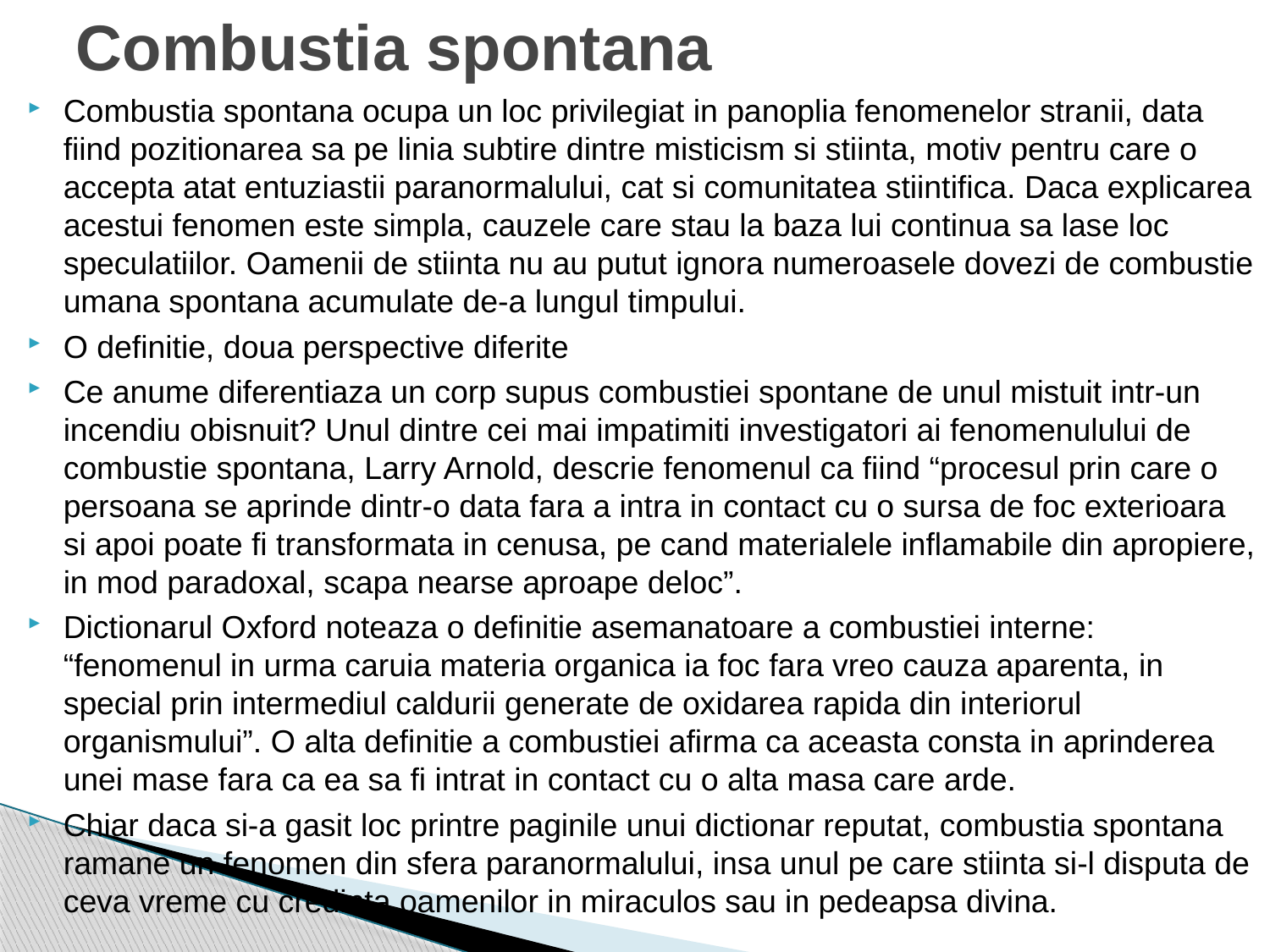

# Combustia spontana
Combustia spontana ocupa un loc privilegiat in panoplia fenomenelor stranii, data fiind pozitionarea sa pe linia subtire dintre misticism si stiinta, motiv pentru care o accepta atat entuziastii paranormalului, cat si comunitatea stiintifica. Daca explicarea acestui fenomen este simpla, cauzele care stau la baza lui continua sa lase loc speculatiilor. Oamenii de stiinta nu au putut ignora numeroasele dovezi de combustie umana spontana acumulate de-a lungul timpului.
O definitie, doua perspective diferite
Ce anume diferentiaza un corp supus combustiei spontane de unul mistuit intr-un incendiu obisnuit? Unul dintre cei mai impatimiti investigatori ai fenomenulului de combustie spontana, Larry Arnold, descrie fenomenul ca fiind “procesul prin care o persoana se aprinde dintr-o data fara a intra in contact cu o sursa de foc exterioara si apoi poate fi transformata in cenusa, pe cand materialele inflamabile din apropiere, in mod paradoxal, scapa nearse aproape deloc”.
Dictionarul Oxford noteaza o definitie asemanatoare a combustiei interne: “fenomenul in urma caruia materia organica ia foc fara vreo cauza aparenta, in special prin intermediul caldurii generate de oxidarea rapida din interiorul organismului”. O alta definitie a combustiei afirma ca aceasta consta in aprinderea unei mase fara ca ea sa fi intrat in contact cu o alta masa care arde.
Chiar daca si-a gasit loc printre paginile unui dictionar reputat, combustia spontana ramane un fenomen din sfera paranormalului, insa unul pe care stiinta si-l disputa de ceva vreme cu credinta oamenilor in miraculos sau in pedeapsa divina.